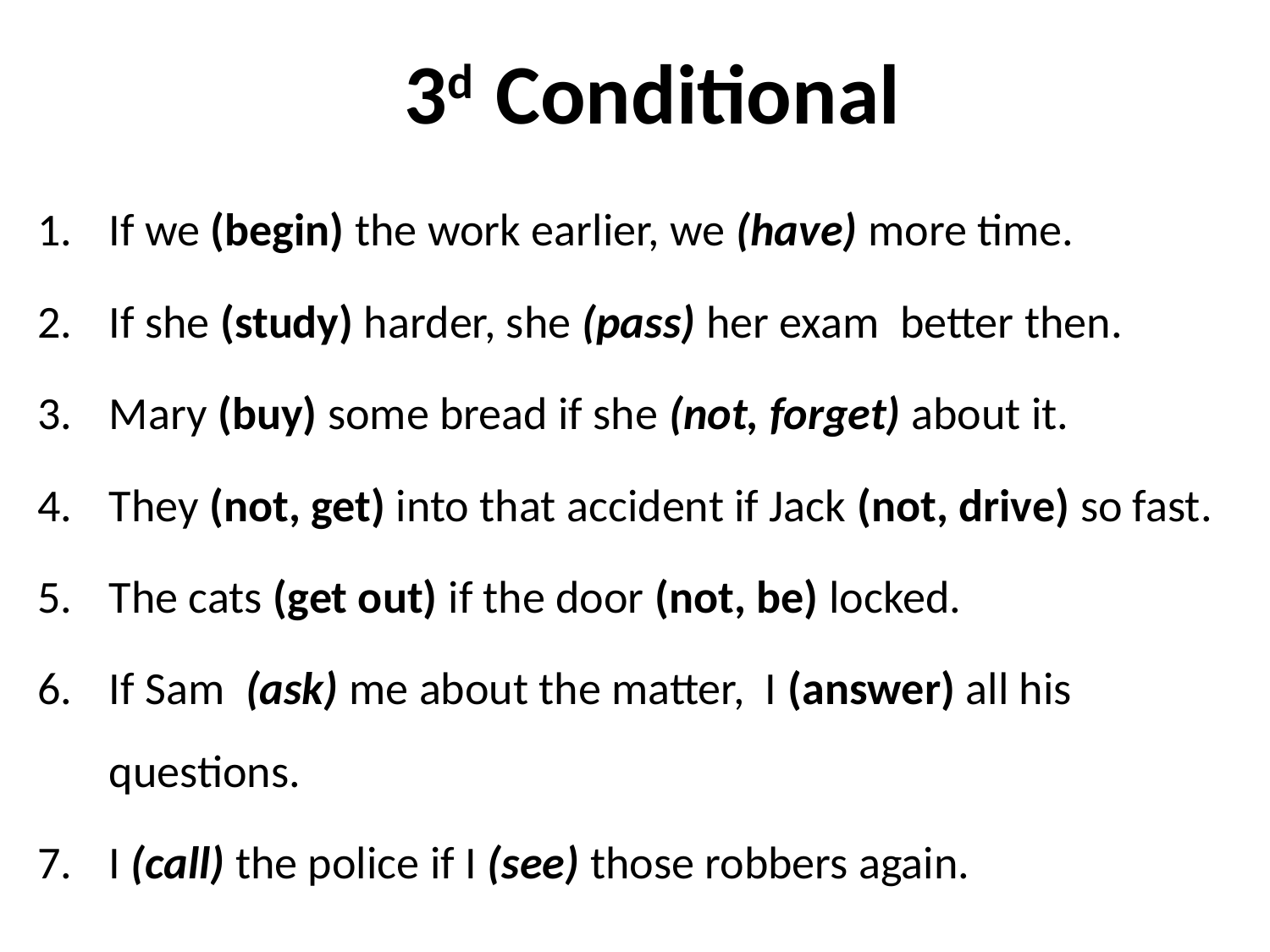

3d  Conditional
If we (begin) the work earlier, we (have) more time.
If she (study) harder, she (pass) her exam  better then.
Mary (buy) some bread if she (not, forget) about it.
They (not, get) into that accident if Jack (not, drive) so fast.
The cats (get out) if the door (not, be) locked.
If Sam  (ask) me about the matter,  I (answer) all his questions.
I (call) the police if I (see) those robbers again.